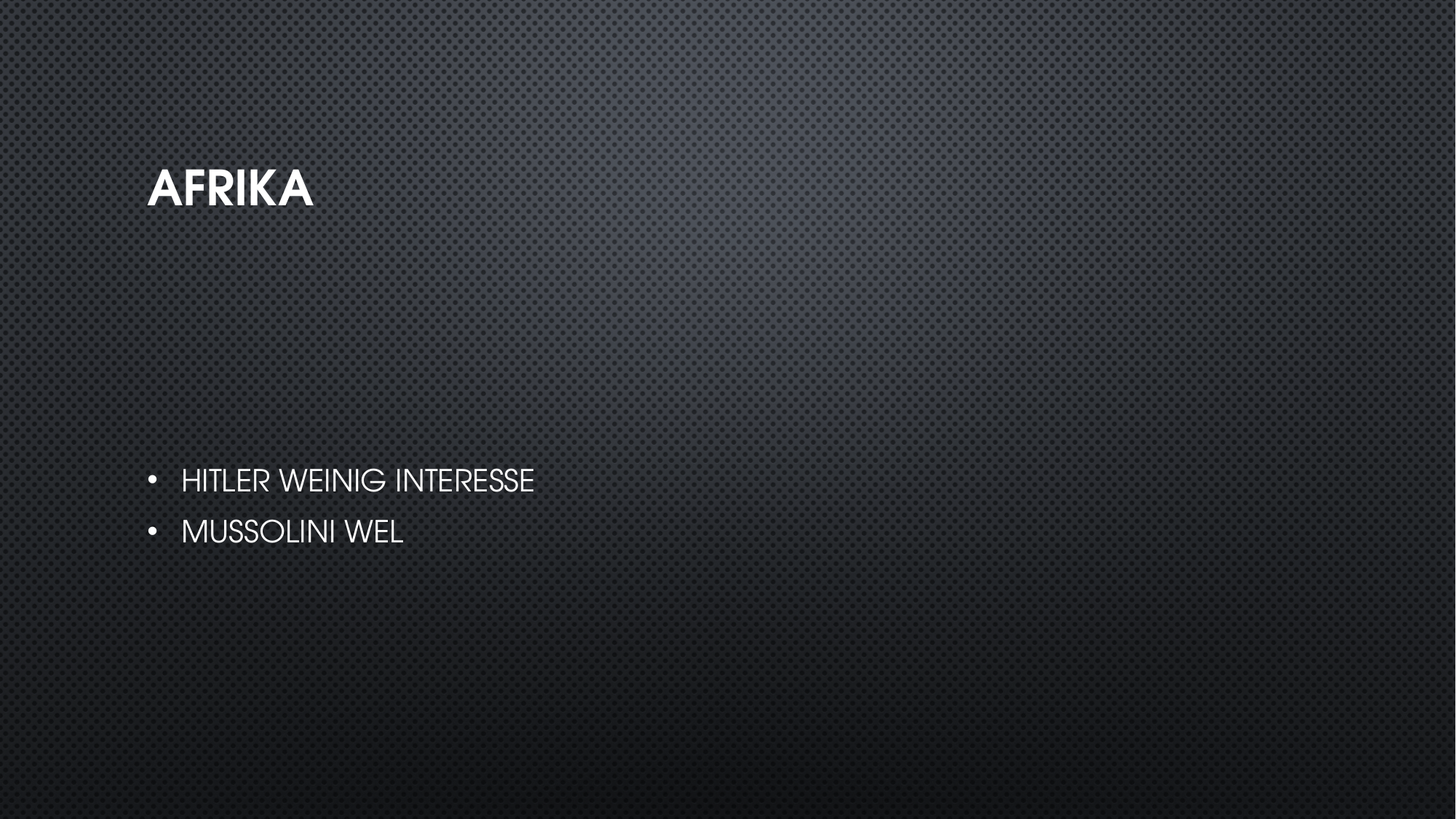

# afrika
Hitler weinig interesse
Mussolini wel